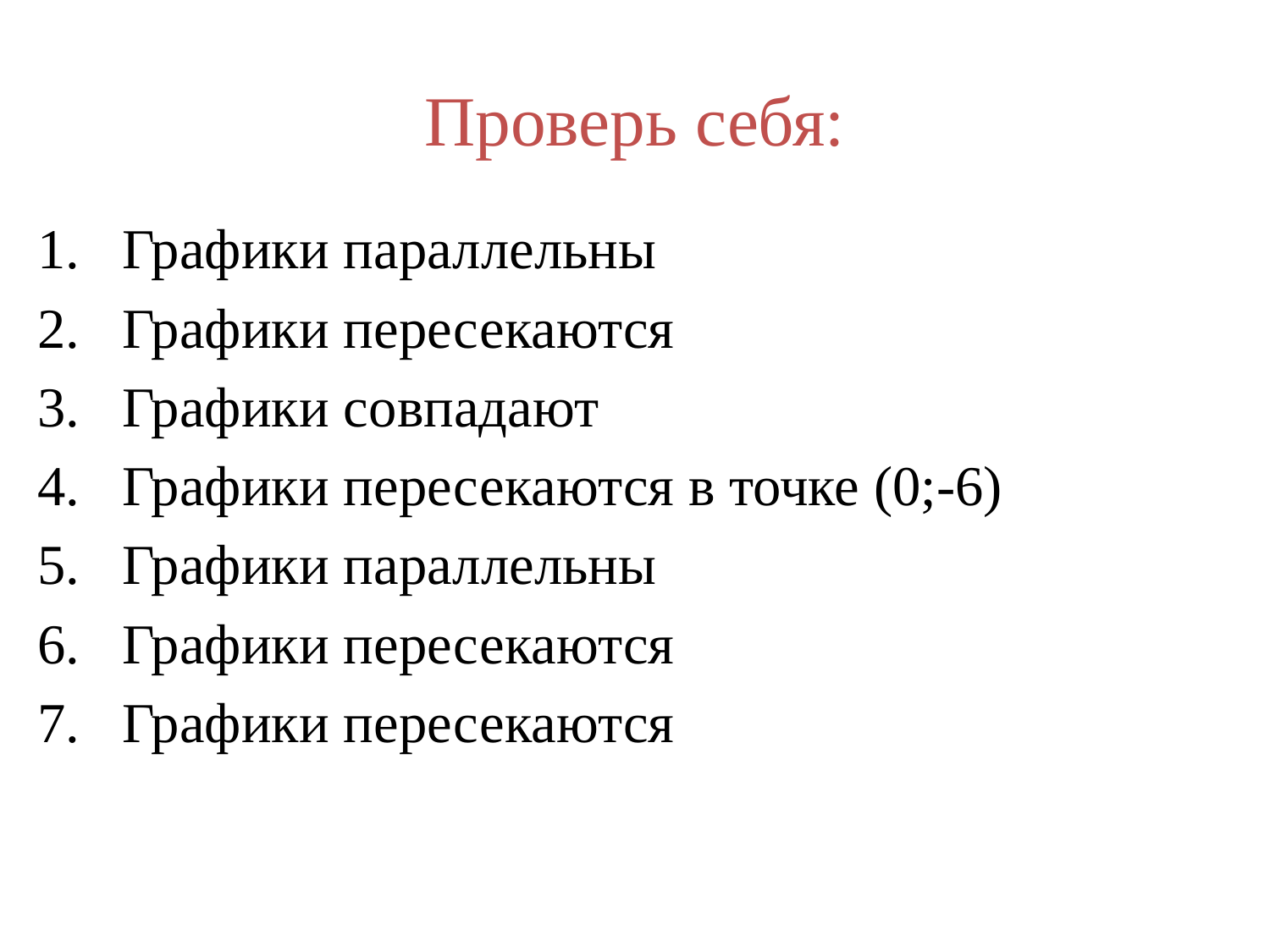

# Проверь себя:
Графики параллельны
Графики пересекаются
Графики совпадают
Графики пересекаются в точке (0;-6)
Графики параллельны
Графики пересекаются
Графики пересекаются